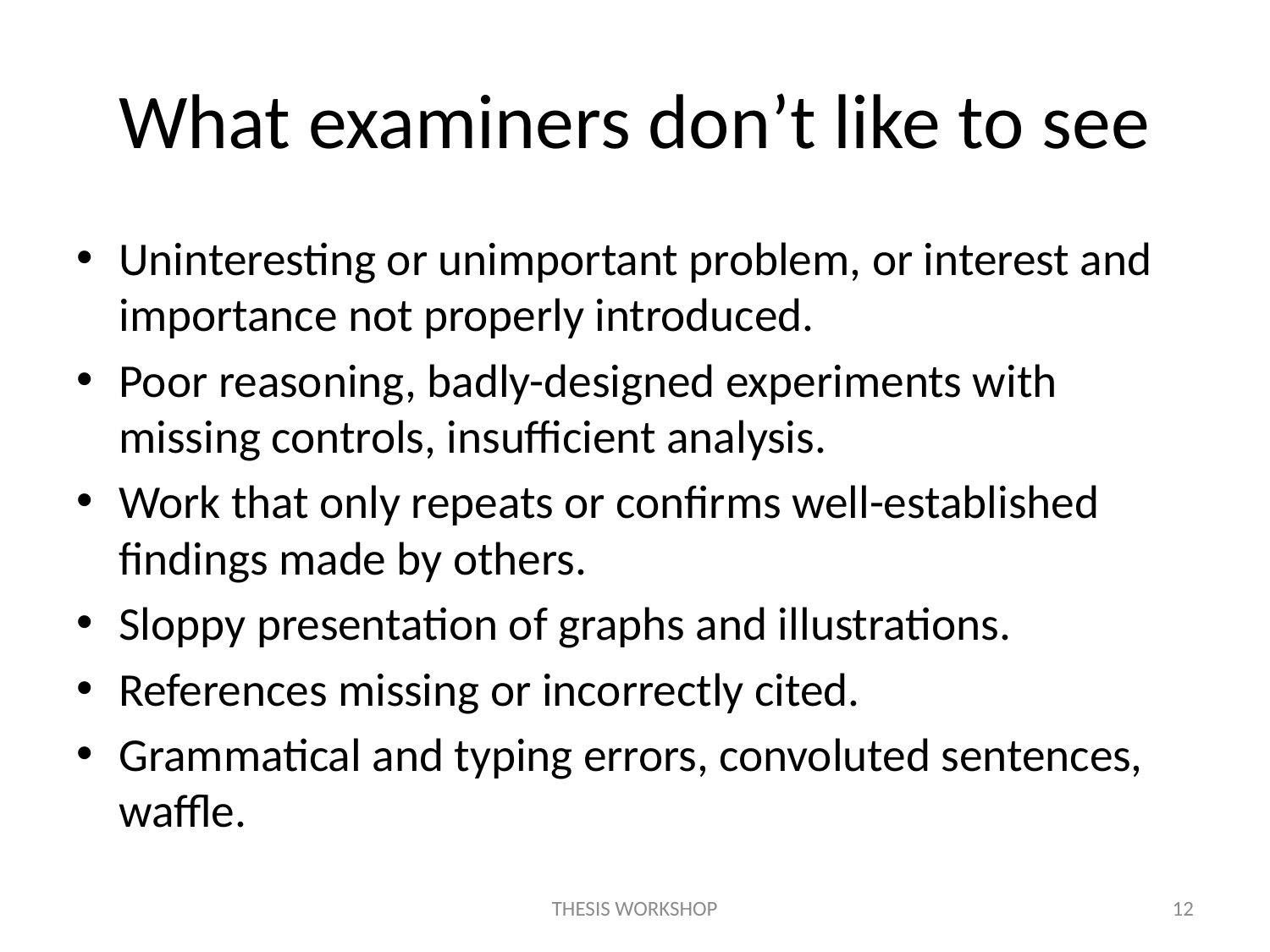

# What examiners don’t like to see
Uninteresting or unimportant problem, or interest and importance not properly introduced.
Poor reasoning, badly-designed experiments with missing controls, insufficient analysis.
Work that only repeats or confirms well-established findings made by others.
Sloppy presentation of graphs and illustrations.
References missing or incorrectly cited.
Grammatical and typing errors, convoluted sentences, waffle.

THESIS WORKSHOP
12